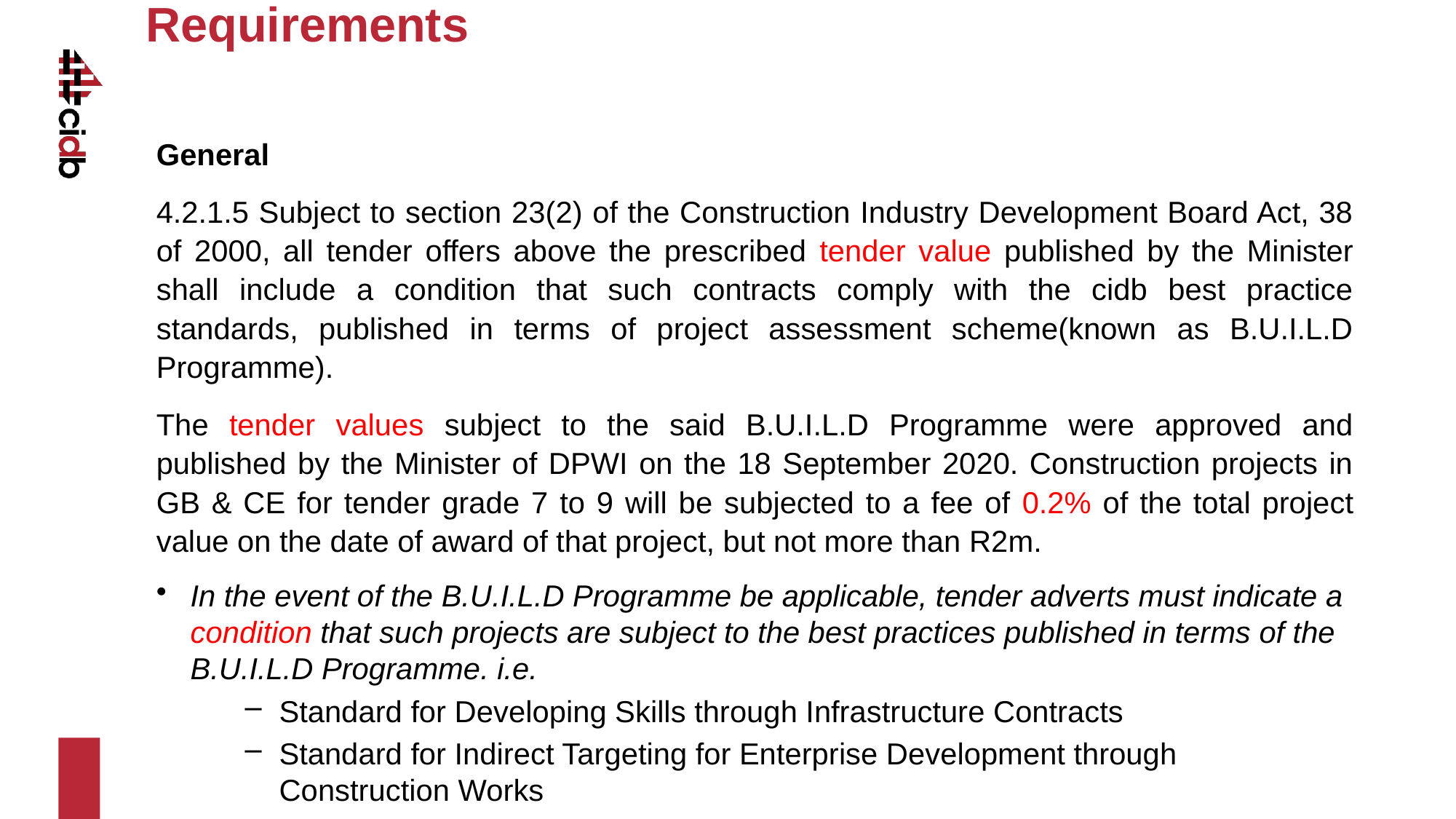

# Requirements
General
4.2.1.5 Subject to section 23(2) of the Construction Industry Development Board Act, 38 of 2000, all tender offers above the prescribed tender value published by the Minister shall include a condition that such contracts comply with the cidb best practice standards, published in terms of project assessment scheme(known as B.U.I.L.D Programme).
The tender values subject to the said B.U.I.L.D Programme were approved and published by the Minister of DPWI on the 18 September 2020. Construction projects in GB & CE for tender grade 7 to 9 will be subjected to a fee of 0.2% of the total project value on the date of award of that project, but not more than R2m.
In the event of the B.U.I.L.D Programme be applicable, tender adverts must indicate a condition that such projects are subject to the best practices published in terms of the B.U.I.L.D Programme. i.e.
Standard for Developing Skills through Infrastructure Contracts
Standard for Indirect Targeting for Enterprise Development through Construction Works